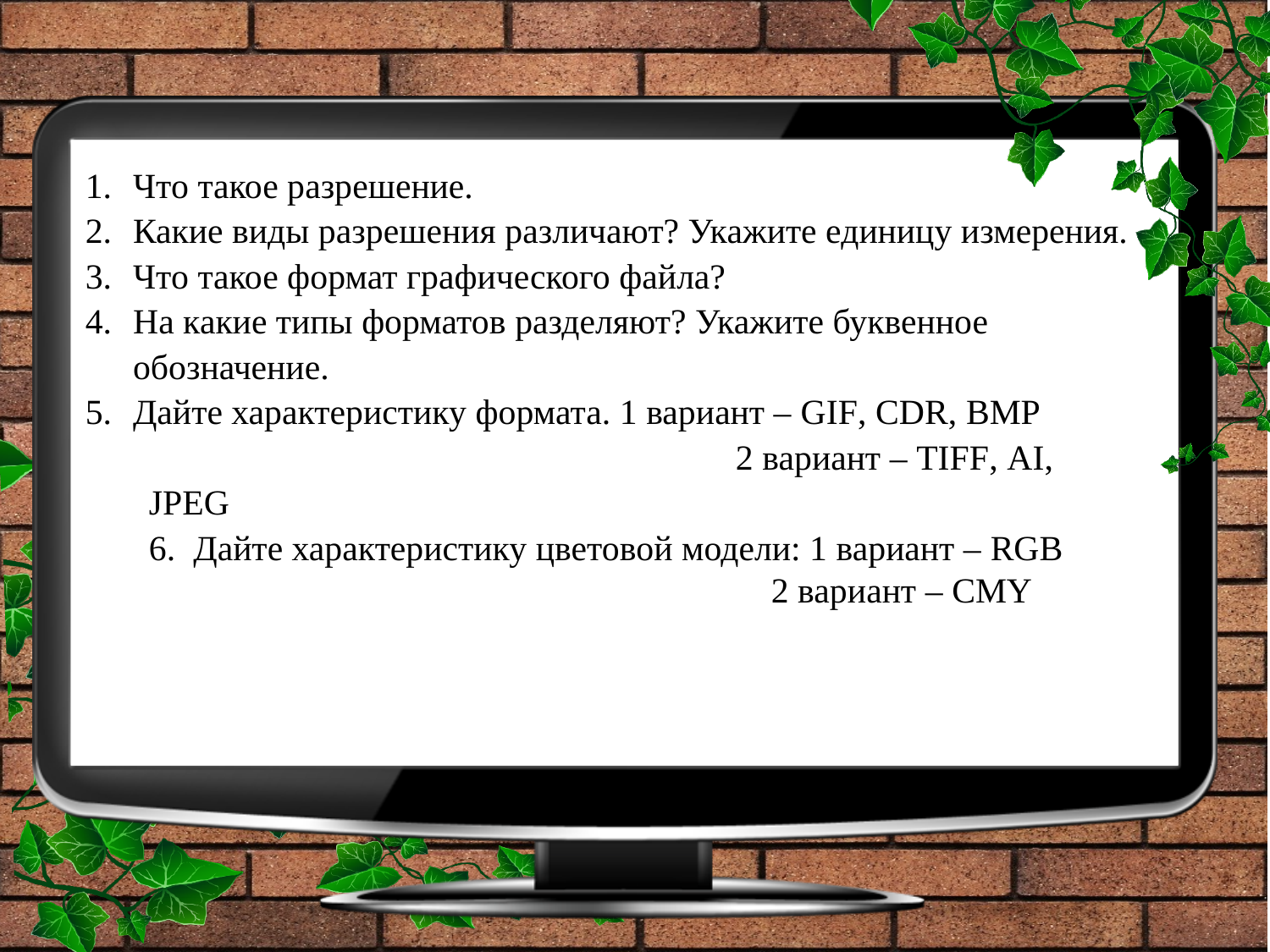

Что такое разрешение.
Какие виды разрешения различают? Укажите единицу измерения.
Что такое формат графического файла?
На какие типы форматов разделяют? Укажите буквенное обозначение.
Дайте характеристику формата. 1 вариант – GIF, CDR, BMP
                                                                  2 вариант – TIFF, AI, JPEG
6.  Дайте характеристику цветовой модели: 1 вариант – RGB
                                                                      2 вариант – CMY